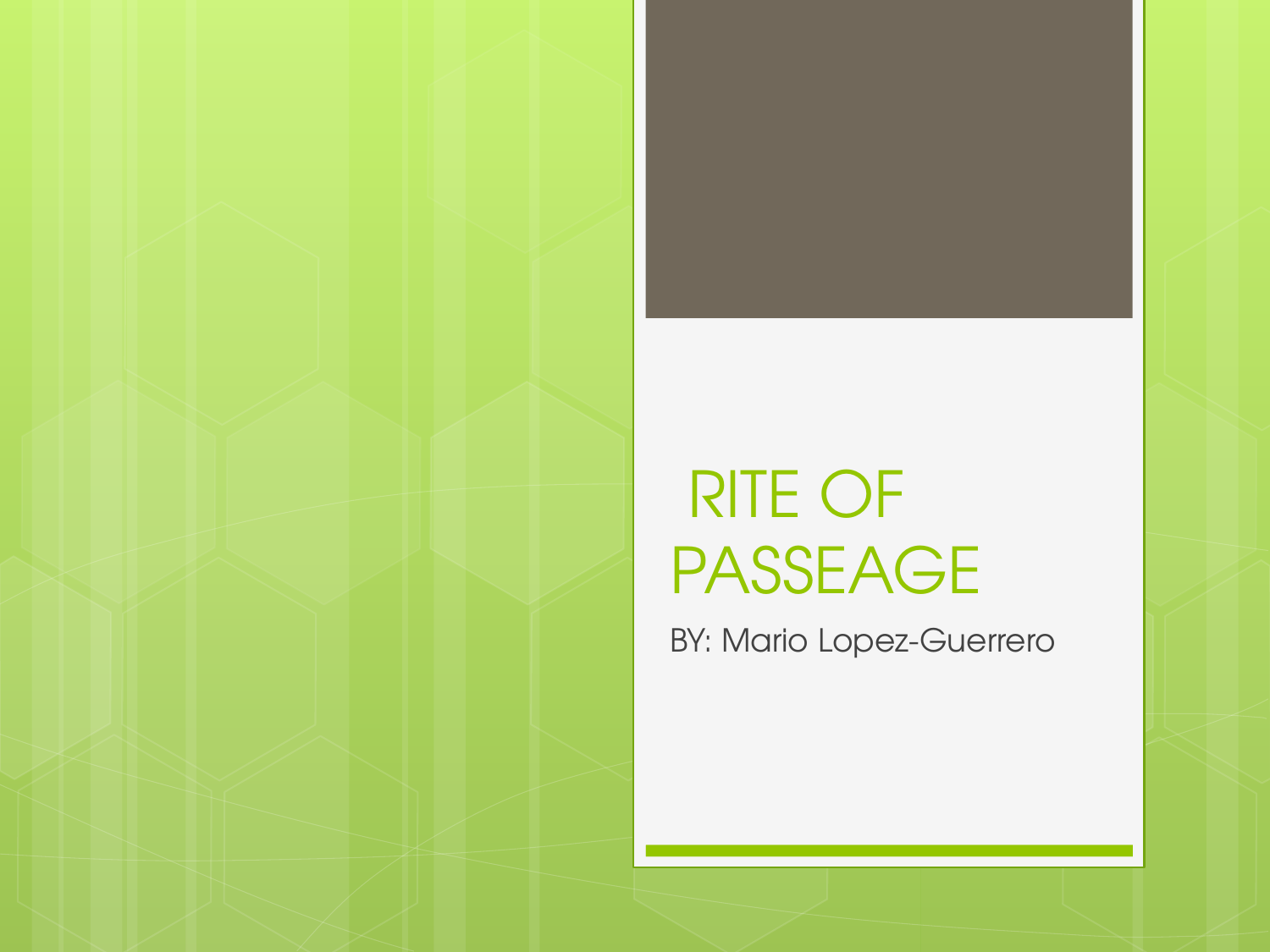

# RITE OF PASSEAGE
BY: Mario Lopez-Guerrero